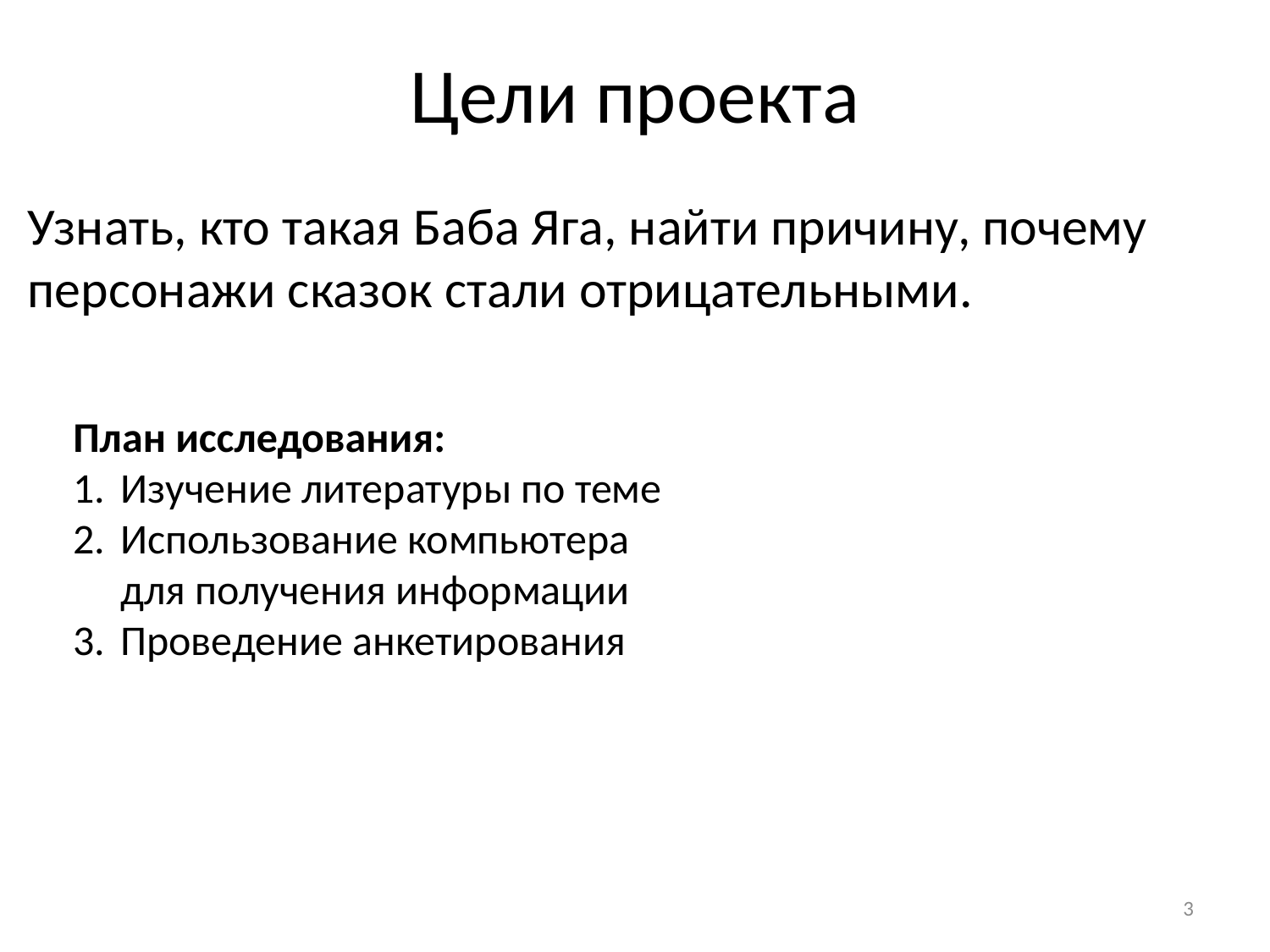

# Цели проекта
Узнать, кто такая Баба Яга, найти причину, почему персонажи сказок стали отрицательными.
План исследования:
Изучение литературы по теме
Использование компьютера для получения информации
Проведение анкетирования

3